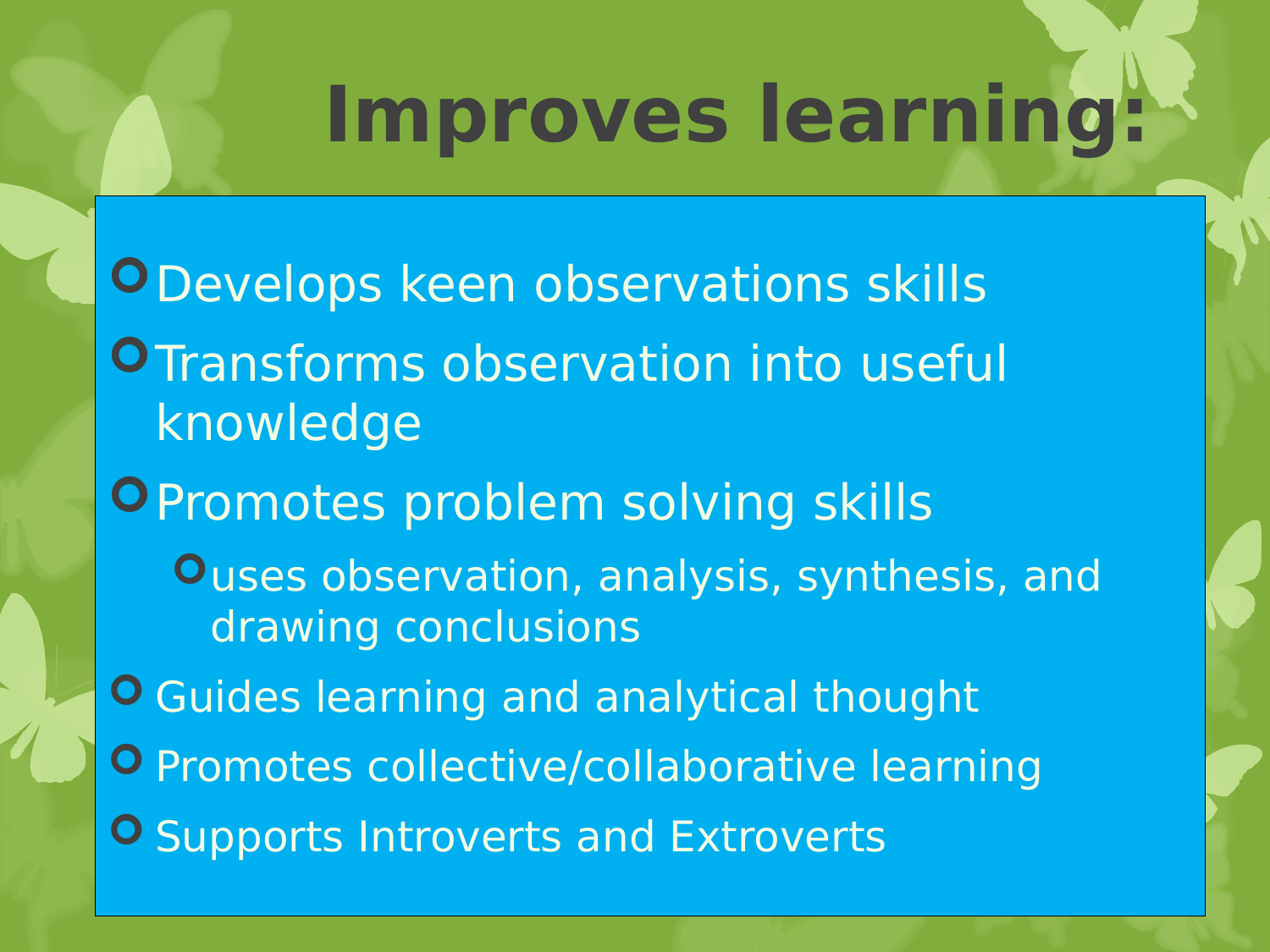

# Improves learning:
Develops keen observations skills
Transforms observation into useful knowledge
Promotes problem solving skills
uses observation, analysis, synthesis, and drawing conclusions
Guides learning and analytical thought
Promotes collective/collaborative learning
Supports Introverts and Extroverts
14